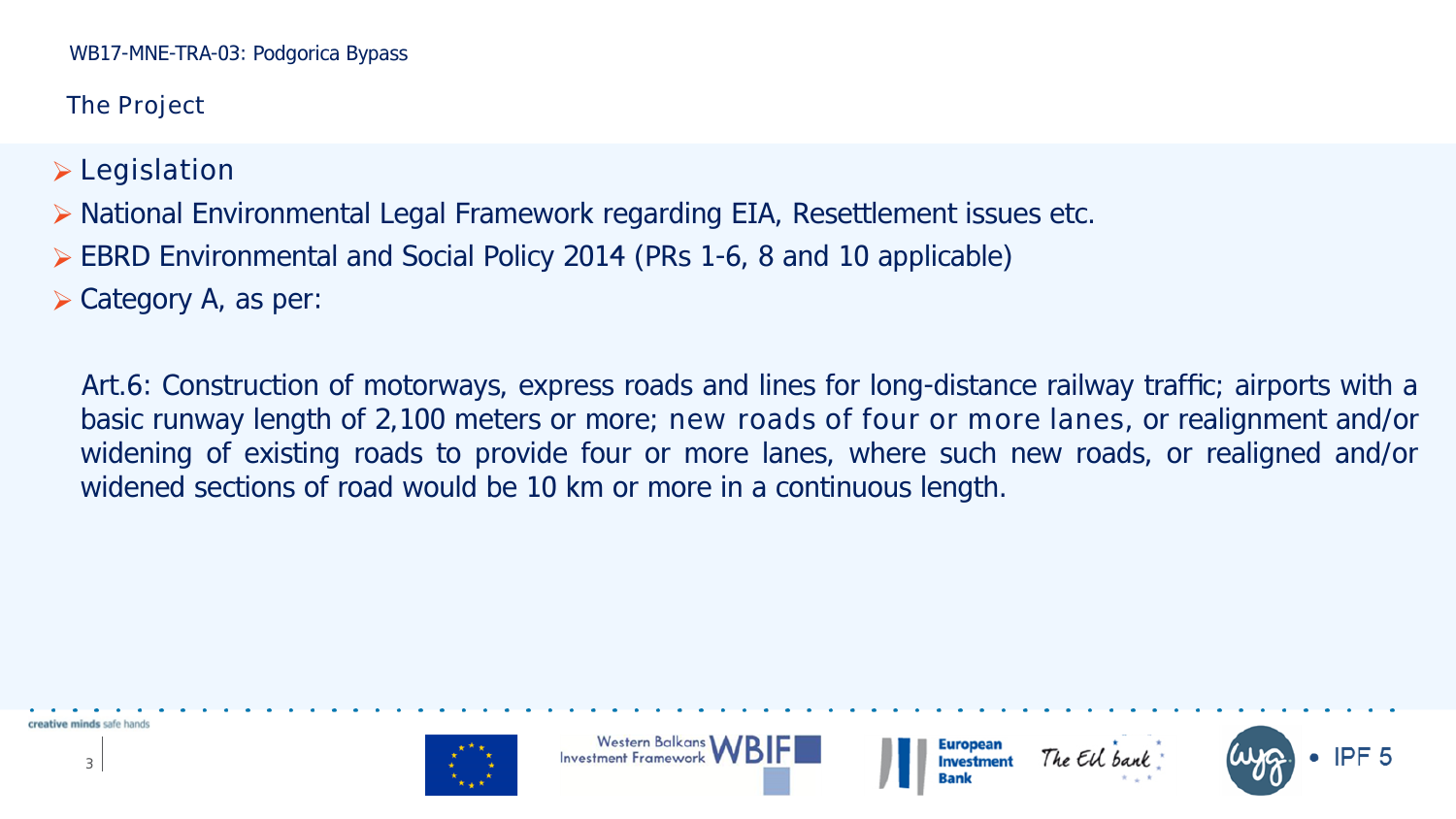

WB17-MNE-TRA-03: Podgorica Bypass
# The Project
Legislation
National Environmental Legal Framework regarding EIA, Resettlement issues etc.
EBRD Environmental and Social Policy 2014 (PRs 1-6, 8 and 10 applicable)
Category A, as per:

   Art.6: Construction of motorways, express roads and lines for long-distance railway traffic; airports with a basic runway length of 2,100 meters or more; new roads of four or more lanes, or realignment and/or widening of existing roads to provide four or more lanes, where such new roads, or realigned and/or widened sections of road would be 10 km or more in a continuous length.

3